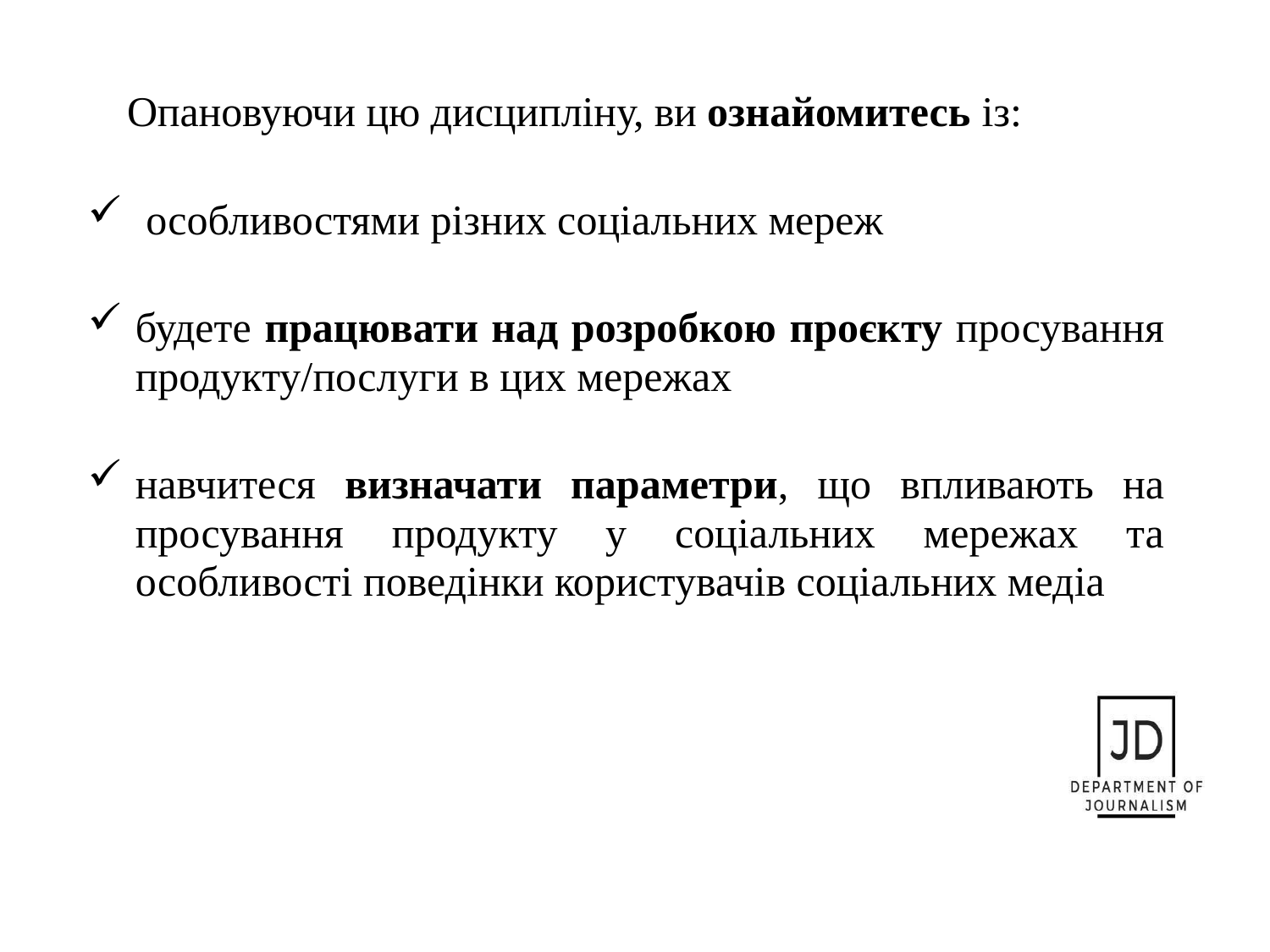

Опановуючи цю дисципліну, ви ознайомитесь із:

 особливостями різних соціальних мереж

будете працювати над розробкою проєкту просування продукту/послуги в цих мережах

навчитеся визначати параметри, що впливають на просування продукту у соціальних мережах та особливості поведінки користувачів соціальних медіа